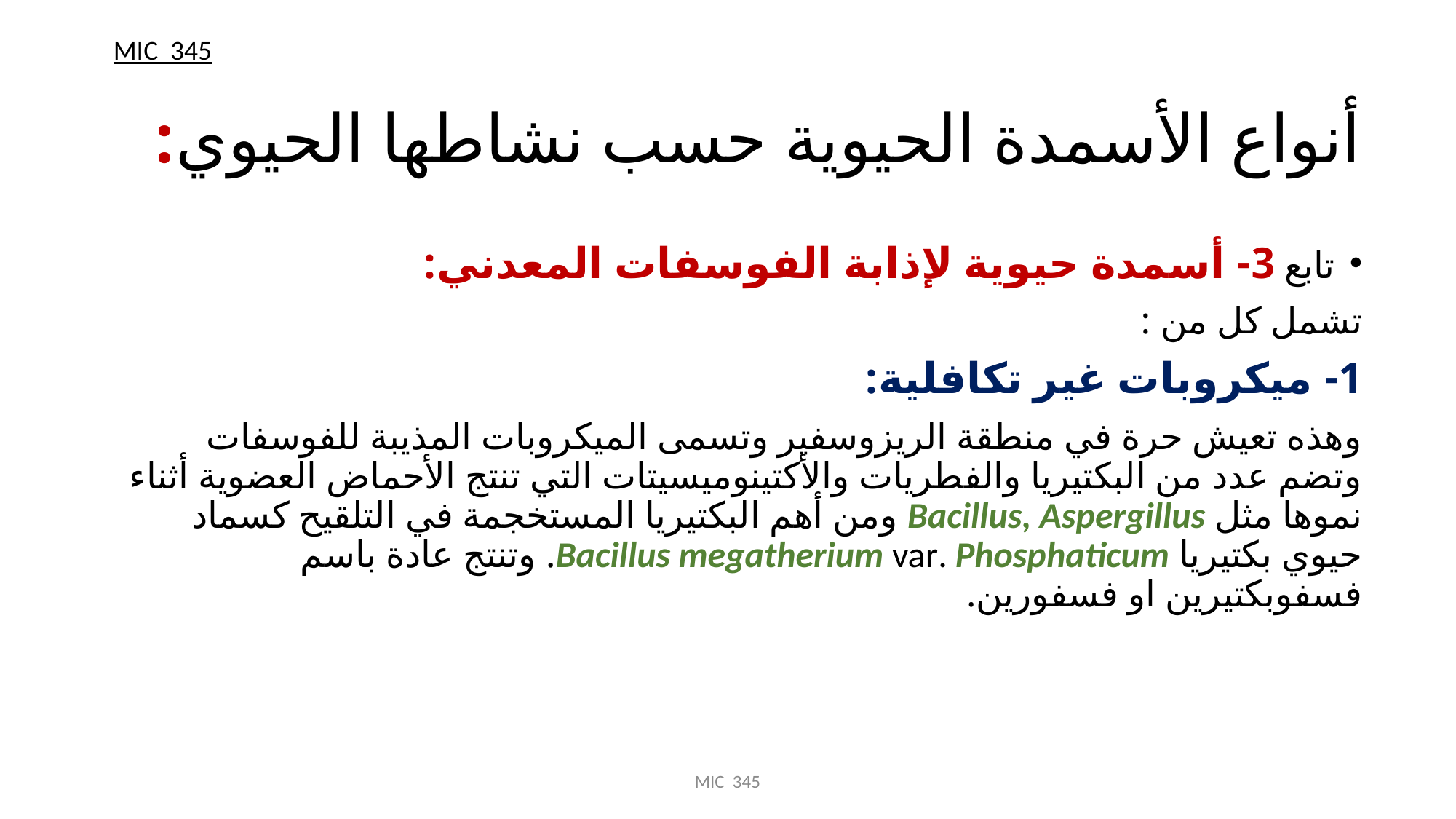

MIC  345
أنواع الأسمدة الحيوية حسب نشاطها الحيوي:
تابع 3- أسمدة حيوية لإذابة الفوسفات المعدني:
تشمل كل من :
1- ميكروبات غير تكافلية:
وهذه تعيش حرة في منطقة الريزوسفير وتسمى الميكروبات المذيبة للفوسفات وتضم عدد من البكتيريا والفطريات والأكتينوميسيتات التي تنتج الأحماض العضوية أثناء نموها مثل Bacillus, Aspergillus ومن أهم البكتيريا المستخجمة في التلقيح كسماد حيوي بكتيريا Bacillus megatherium var. Phosphaticum. وتنتج عادة باسم فسفوبكتيرين او فسفورين.

MIC  345